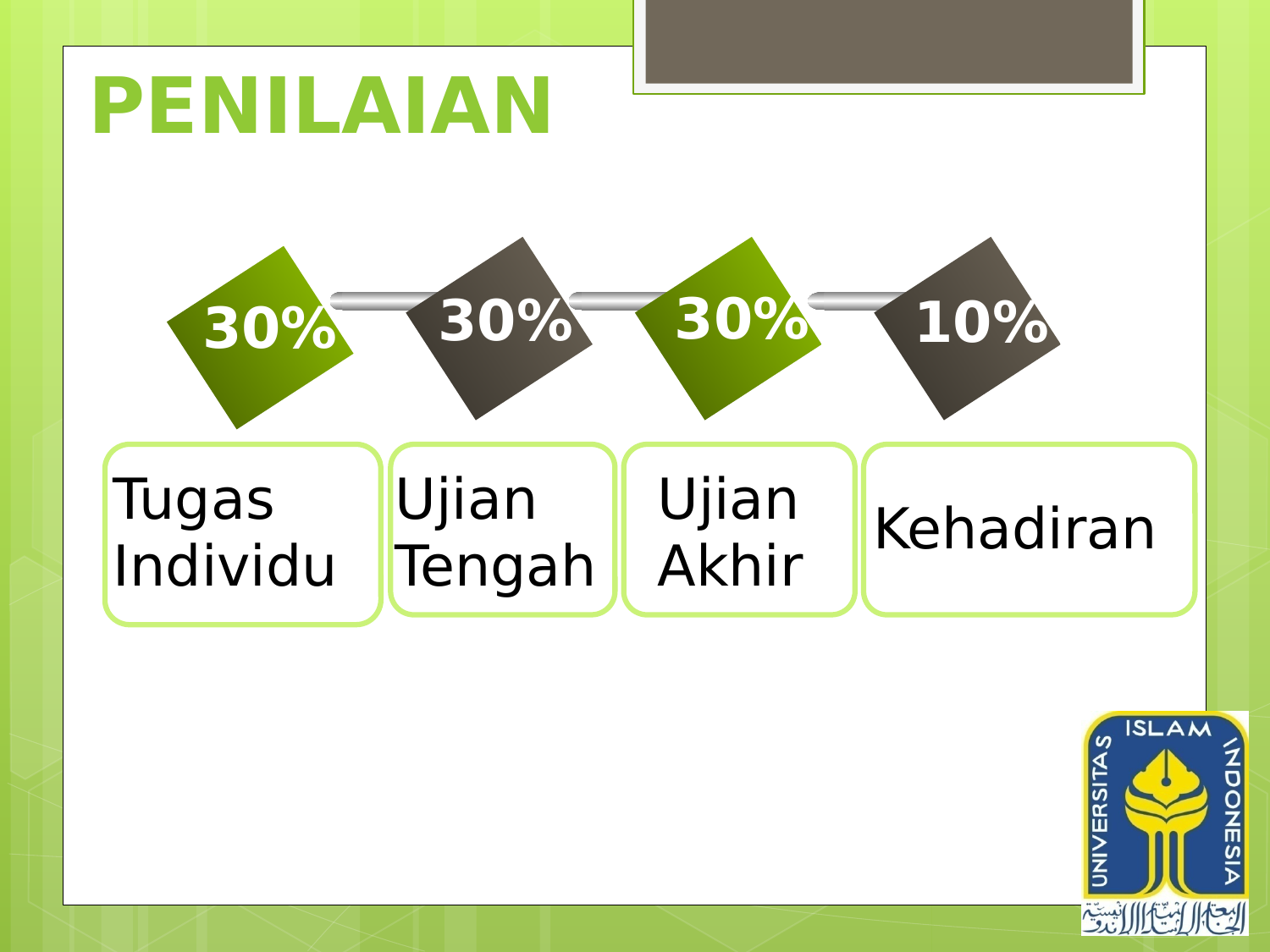

Penilaian

30%
30%
10%
30%

Tugas
Individu
Ujian
Tengah
Ujian
Akhir
Kehadiran